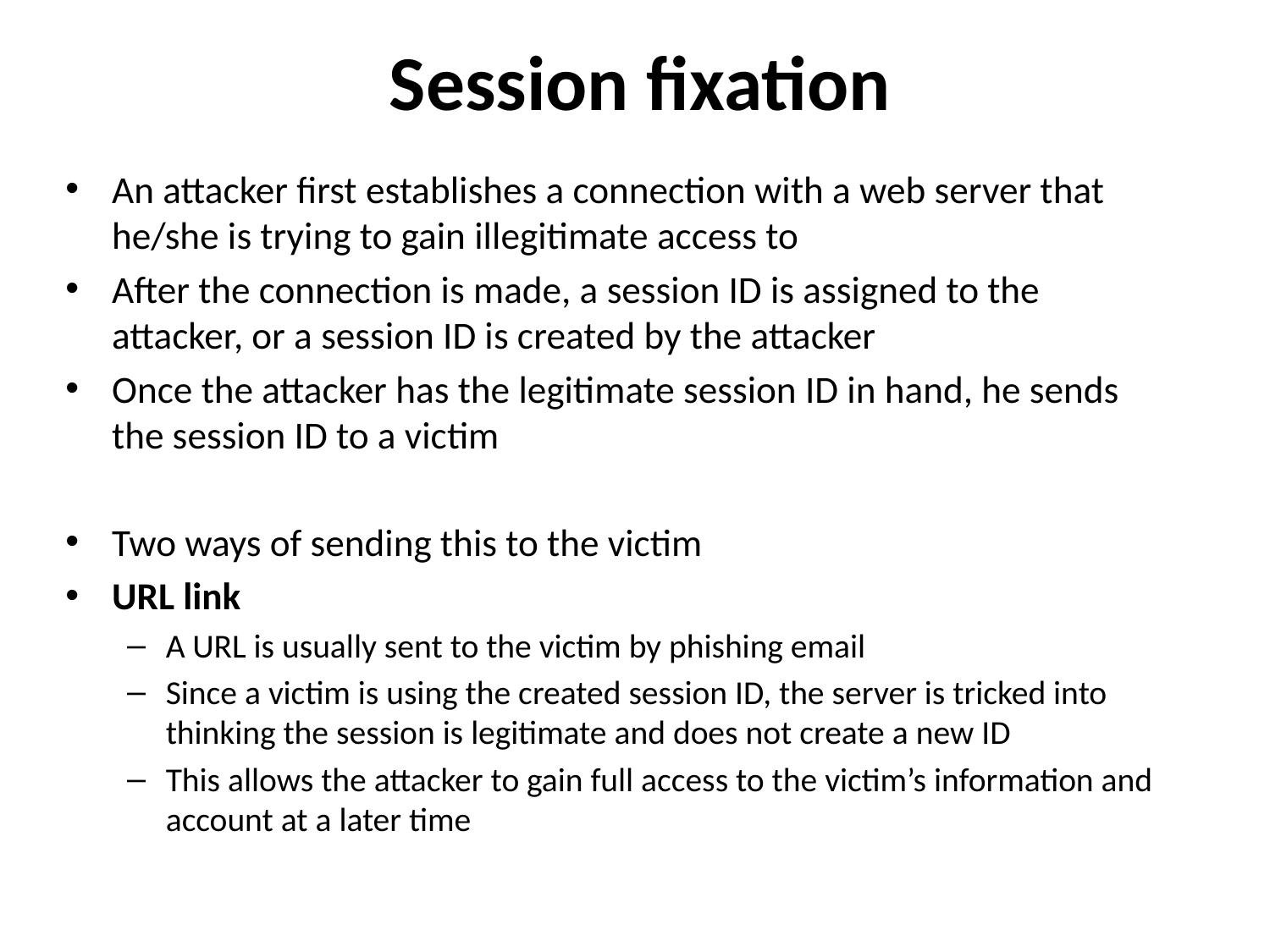

# Session fixation
An attacker first establishes a connection with a web server that he/she is trying to gain illegitimate access to
After the connection is made, a session ID is assigned to the attacker, or a session ID is created by the attacker
Once the attacker has the legitimate session ID in hand, he sends the session ID to a victim

Two ways of sending this to the victim
URL link
A URL is usually sent to the victim by phishing email
Since a victim is using the created session ID, the server is tricked into thinking the session is legitimate and does not create a new ID
This allows the attacker to gain full access to the victim’s information and account at a later time